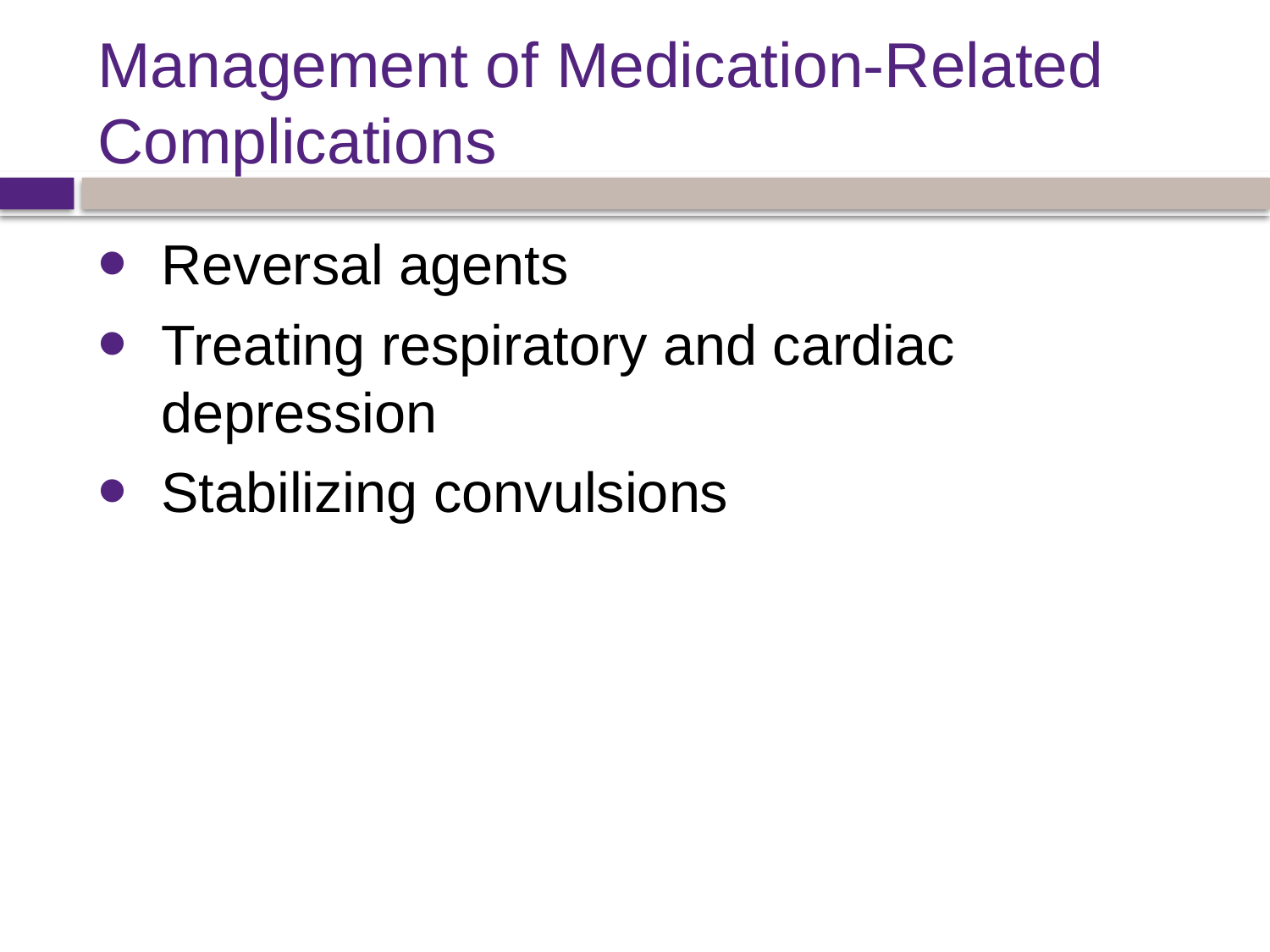

# Management of Medication-Related Complications
Reversal agents
Treating respiratory and cardiac depression
Stabilizing convulsions